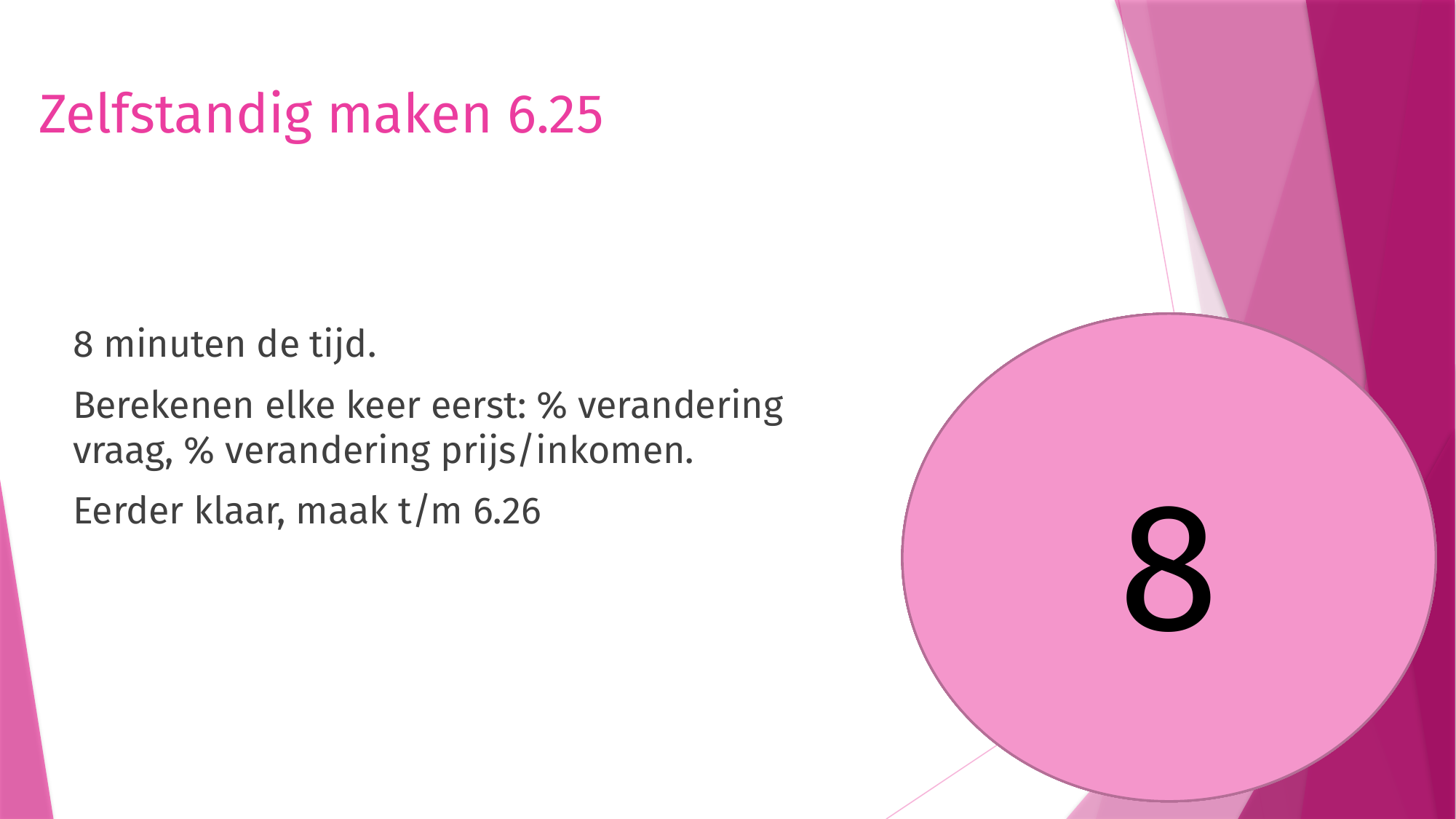

# Zelfstandig maken 6.25

8 minuten de tijd.
Berekenen elke keer eerst: % verandering vraag, % verandering prijs/inkomen.
Eerder klaar, maak t/m 6.26
7
8
6
5
4
3
1
2